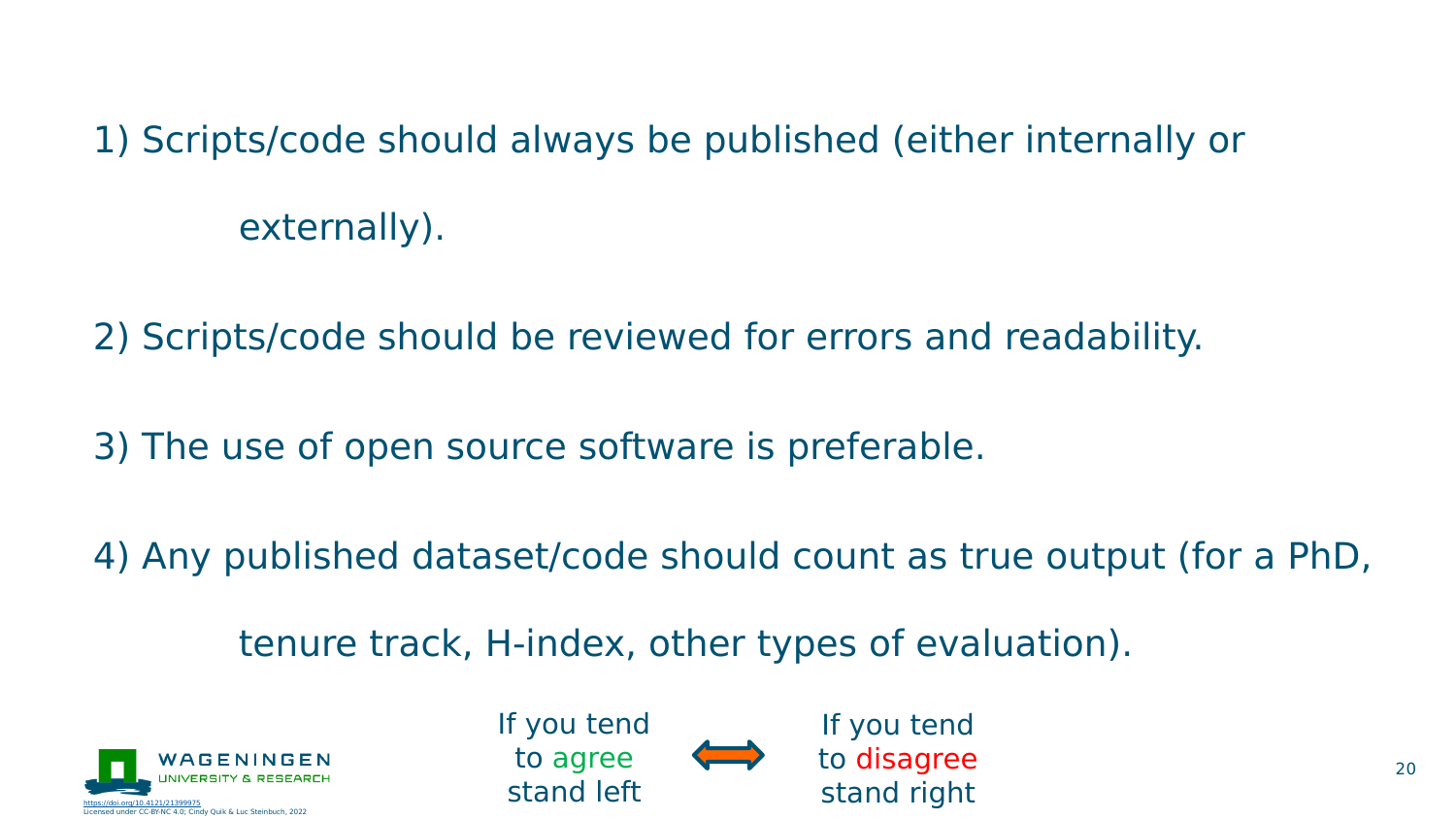

1) Scripts/code should always be published (either internally or 	externally).
2) Scripts/code should be reviewed for errors and readability.
3) The use of open source software is preferable.
4) Any published dataset/code should count as true output (for a PhD, 	tenure track, H-index, other types of evaluation).

If you tend
to agree
stand left
If you tend
to disagree
stand right

20